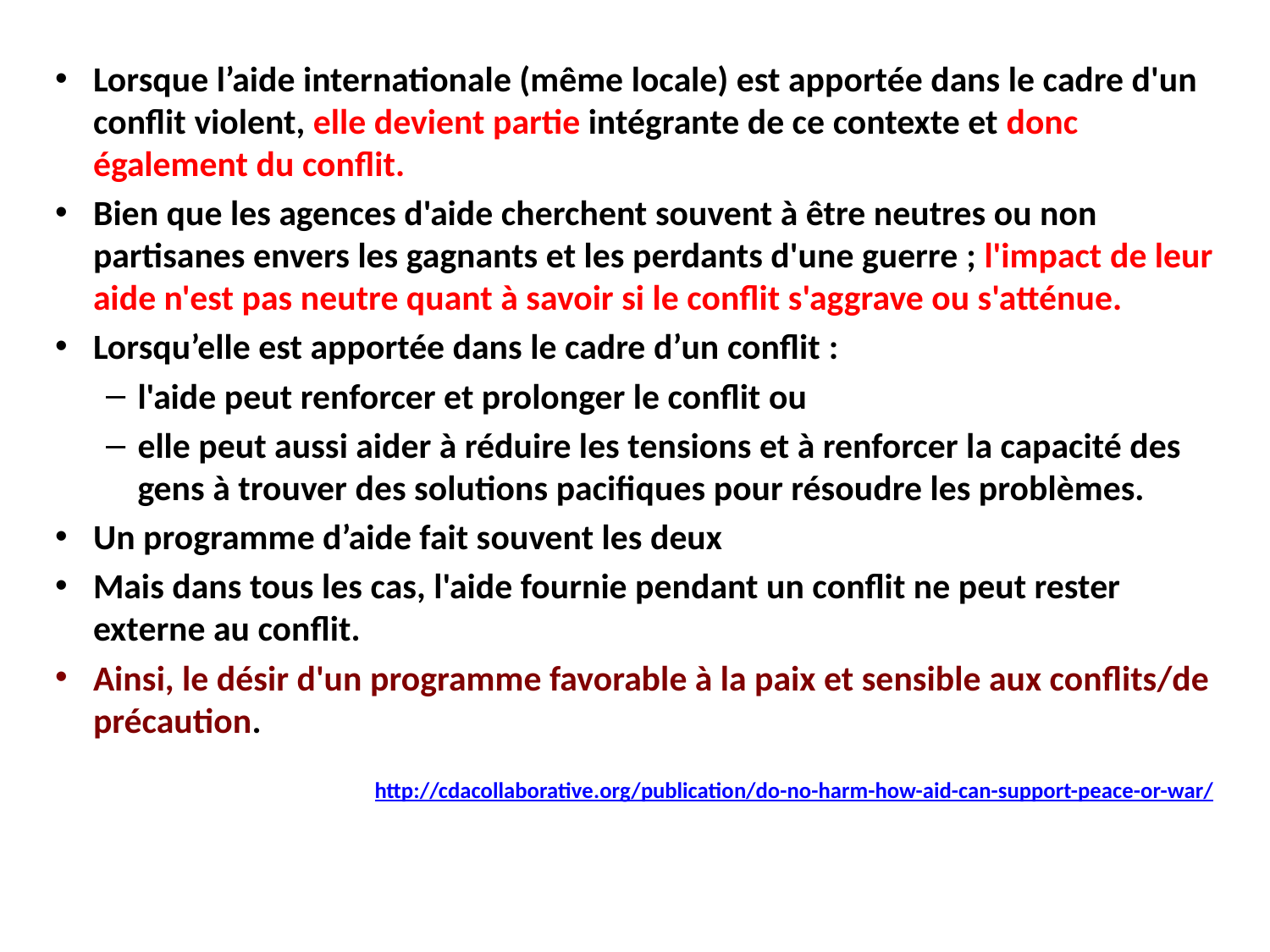

Lorsque l’aide internationale (même locale) est apportée dans le cadre d'un conflit violent, elle devient partie intégrante de ce contexte et donc également du conflit.
Bien que les agences d'aide cherchent souvent à être neutres ou non partisanes envers les gagnants et les perdants d'une guerre ; l'impact de leur aide n'est pas neutre quant à savoir si le conflit s'aggrave ou s'atténue.
Lorsqu’elle est apportée dans le cadre d’un conflit :
l'aide peut renforcer et prolonger le conflit ou
elle peut aussi aider à réduire les tensions et à renforcer la capacité des gens à trouver des solutions pacifiques pour résoudre les problèmes.
Un programme d’aide fait souvent les deux
Mais dans tous les cas, l'aide fournie pendant un conflit ne peut rester externe au conflit.
Ainsi, le désir d'un programme favorable à la paix et sensible aux conflits/de précaution.

http://cdacollaborative.org/publication/do-no-harm-how-aid-can-support-peace-or-war/